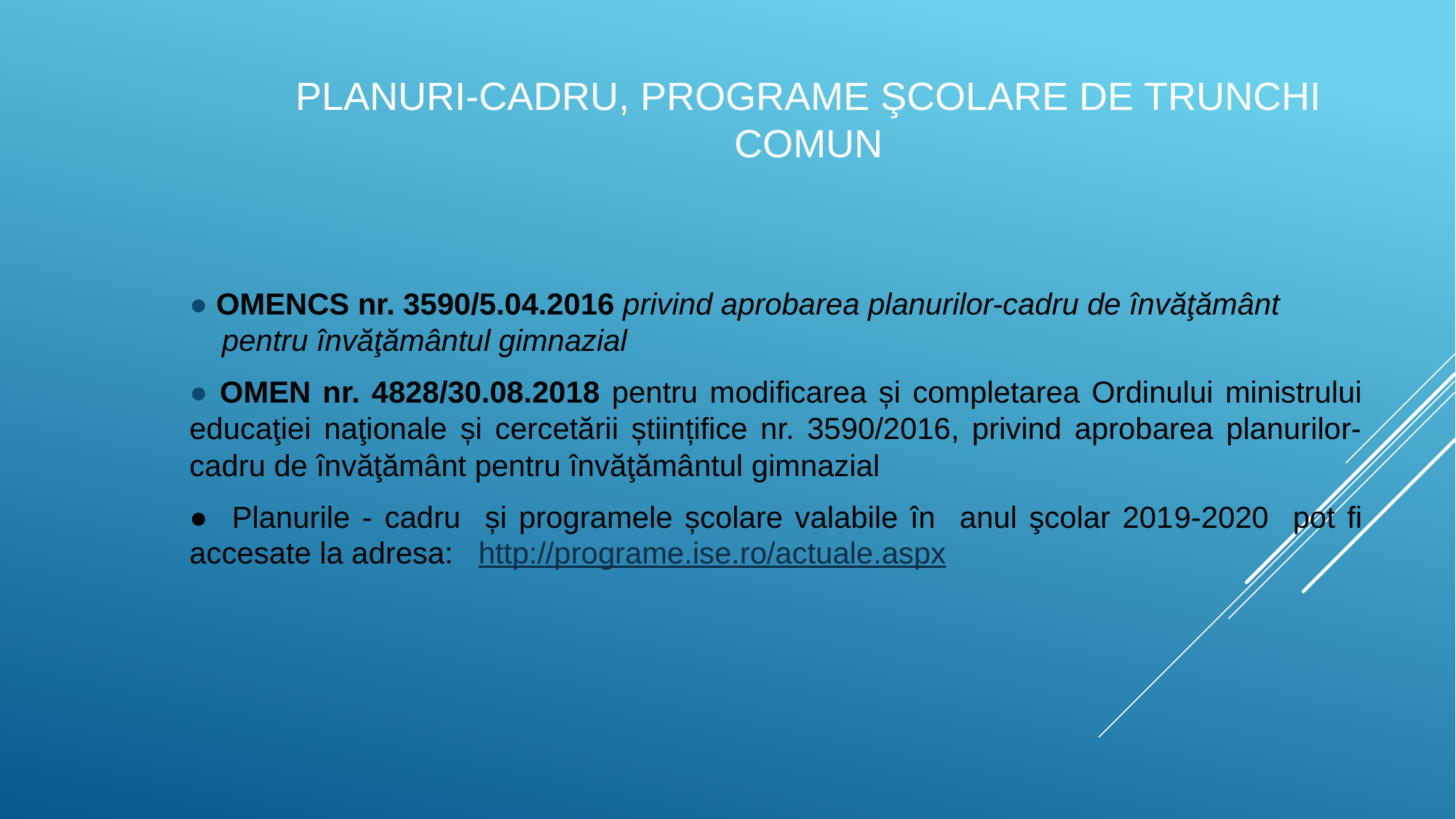

# PLANURI-CADRU, PROGRAME ŞCOLARE DE TRUNCHI COMUN
● OMENCS nr. 3590/5.04.2016 privind aprobarea planurilor-cadru de învăţământ pentru învăţământul gimnazial
● OMEN nr. 4828/30.08.2018 pentru modificarea și completarea Ordinului ministrului educaţiei naţionale și cercetării științifice nr. 3590/2016, privind aprobarea planurilor-cadru de învăţământ pentru învăţământul gimnazial
●  Planurile - cadru  și programele școlare valabile în  anul şcolar 2019-2020  pot fi accesate la adresa:   http://programe.ise.ro/actuale.aspx